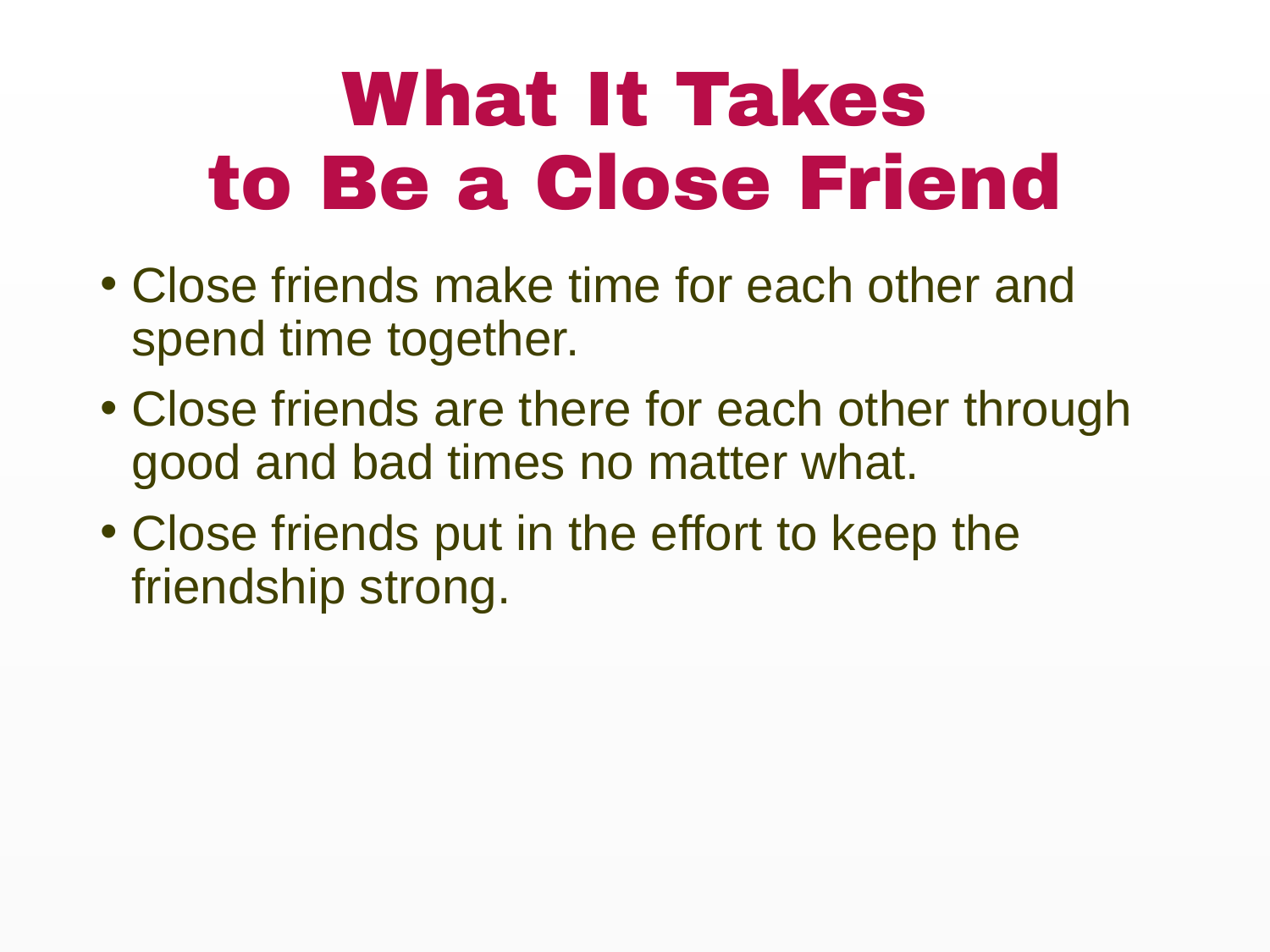

# What It Takes to Be a Close Friend
Close friends make time for each other and spend time together.
Close friends are there for each other through good and bad times no matter what.
Close friends put in the effort to keep the friendship strong.